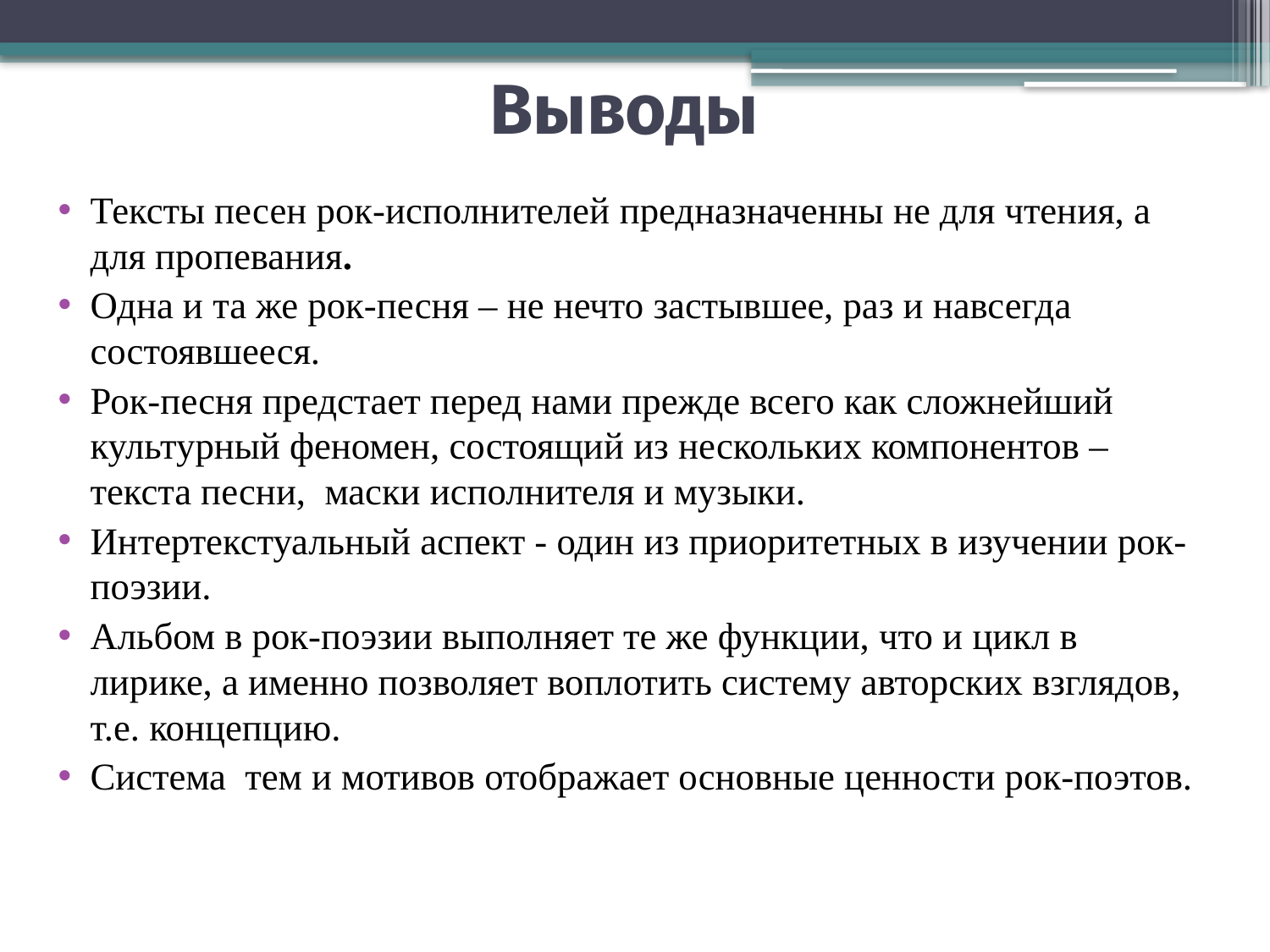

# Выводы
Тексты песен рок-исполнителей предназначенны не для чтения, а для пропевания.
Одна и та же рок-песня – не нечто застывшее, раз и навсегда состоявшееся.
Рок-песня предстает перед нами прежде всего как сложнейший культурный феномен, состоящий из нескольких компонентов – текста песни,  маски исполнителя и музыки.
Интертекстуальный аспект - один из приоритетных в изучении рок-поэзии.
Альбом в рок-поэзии выполняет те же функции, что и цикл в лирике, а именно позволяет воплотить систему авторских взглядов, т.е. концепцию.
Система  тем и мотивов отображает основные ценности рок-поэтов.